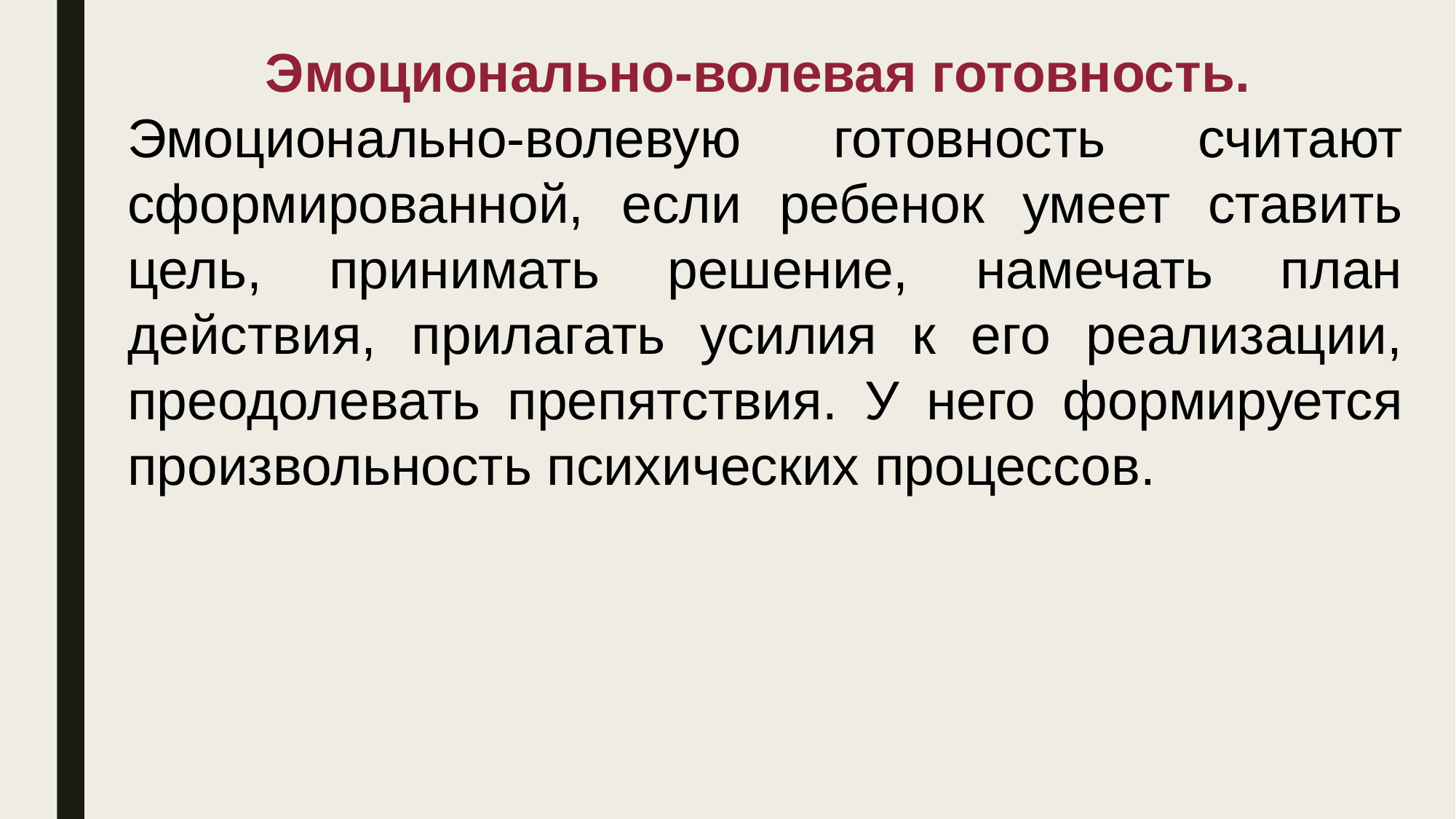

Эмоционально-волевая готовность.
Эмоционально-волевую готовность считают сформированной, если ребенок умеет ставить цель, принимать решение, намечать план действия, прилагать усилия к его реализации, преодолевать препятствия. У него формируется произвольность психических процессов.